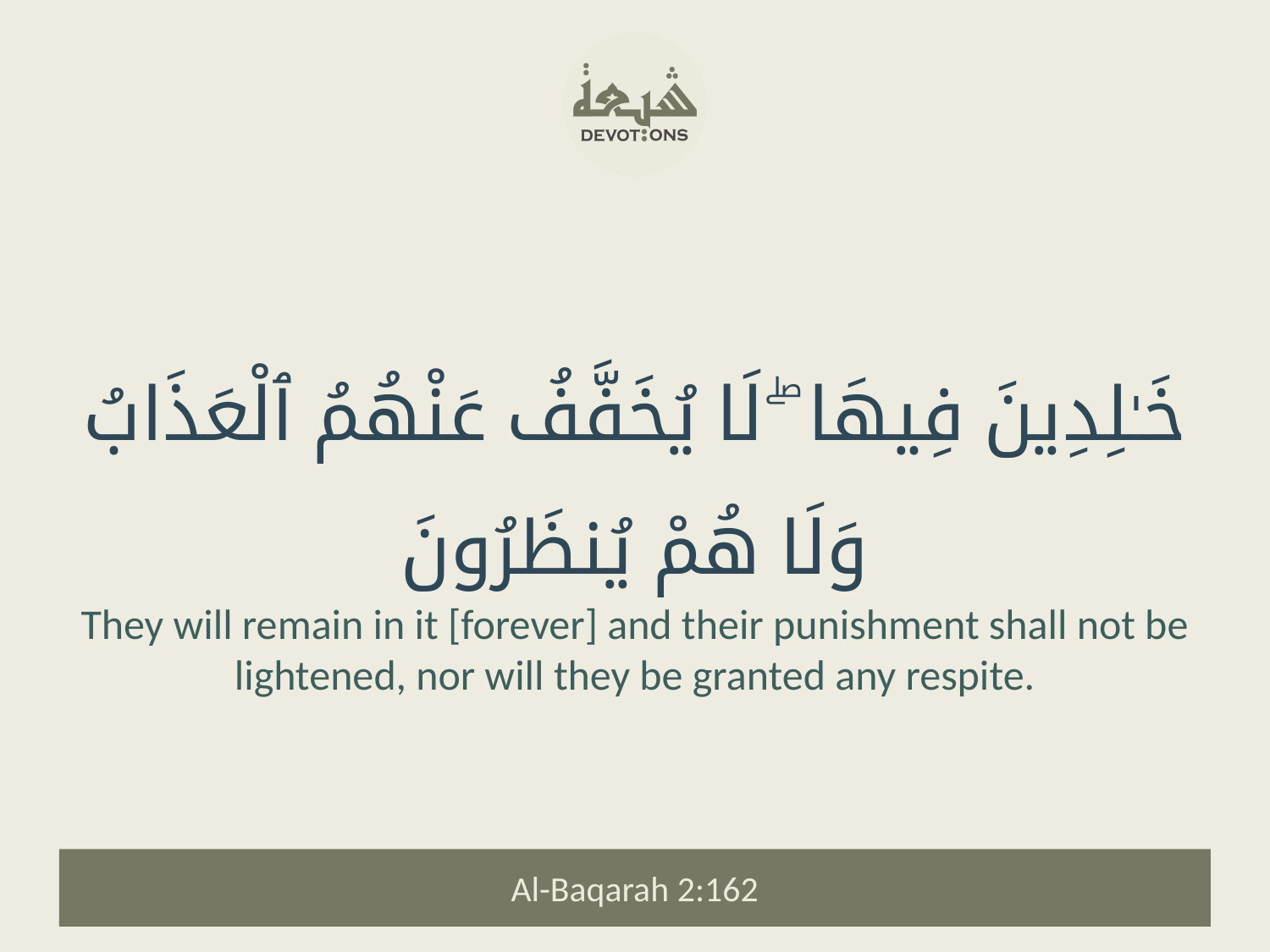

خَـٰلِدِينَ فِيهَا ۖ لَا يُخَفَّفُ عَنْهُمُ ٱلْعَذَابُ وَلَا هُمْ يُنظَرُونَ
They will remain in it [forever] and their punishment shall not be lightened, nor will they be granted any respite.
Al-Baqarah 2:162